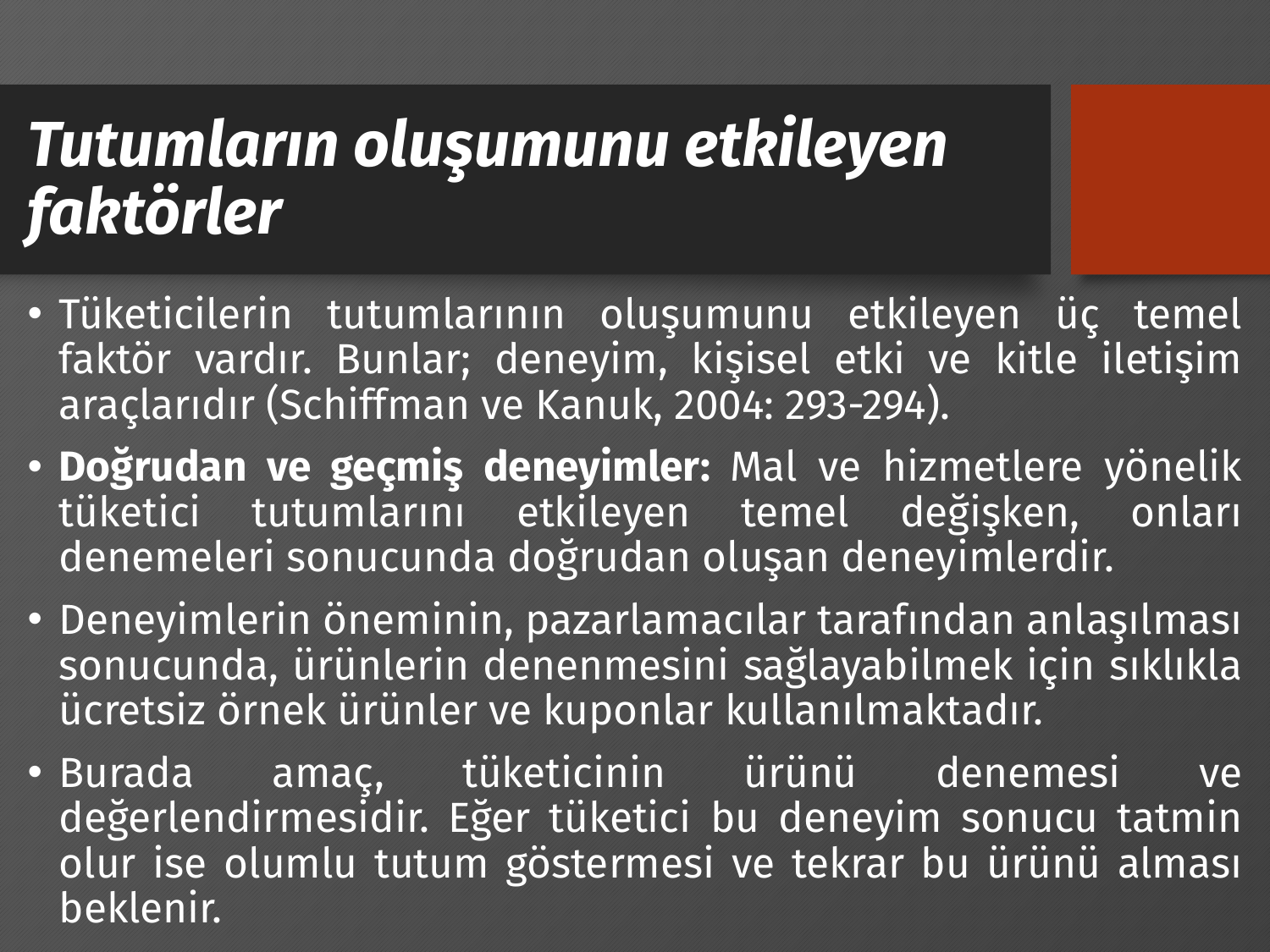

# Tutumların oluşumunu etkileyen faktörler
Tüketicilerin tutumlarının oluşumunu etkileyen üç temel faktör vardır. Bunlar; deneyim, kişisel etki ve kitle iletişim araçlarıdır (Schiffman ve Kanuk, 2004: 293-294).
Doğrudan ve geçmiş deneyimler: Mal ve hizmetlere yönelik tüketici tutumlarını etkileyen temel değişken, onları denemeleri sonucunda doğrudan oluşan deneyimlerdir.
Deneyimlerin öneminin, pazarlamacılar tarafından anlaşılması sonucunda, ürünlerin denenmesini sağlayabilmek için sıklıkla ücretsiz örnek ürünler ve kuponlar kullanılmaktadır.
Burada amaç, tüketicinin ürünü denemesi ve değerlendirmesidir. Eğer tüketici bu deneyim sonucu tatmin olur ise olumlu tutum göstermesi ve tekrar bu ürünü alması beklenir.